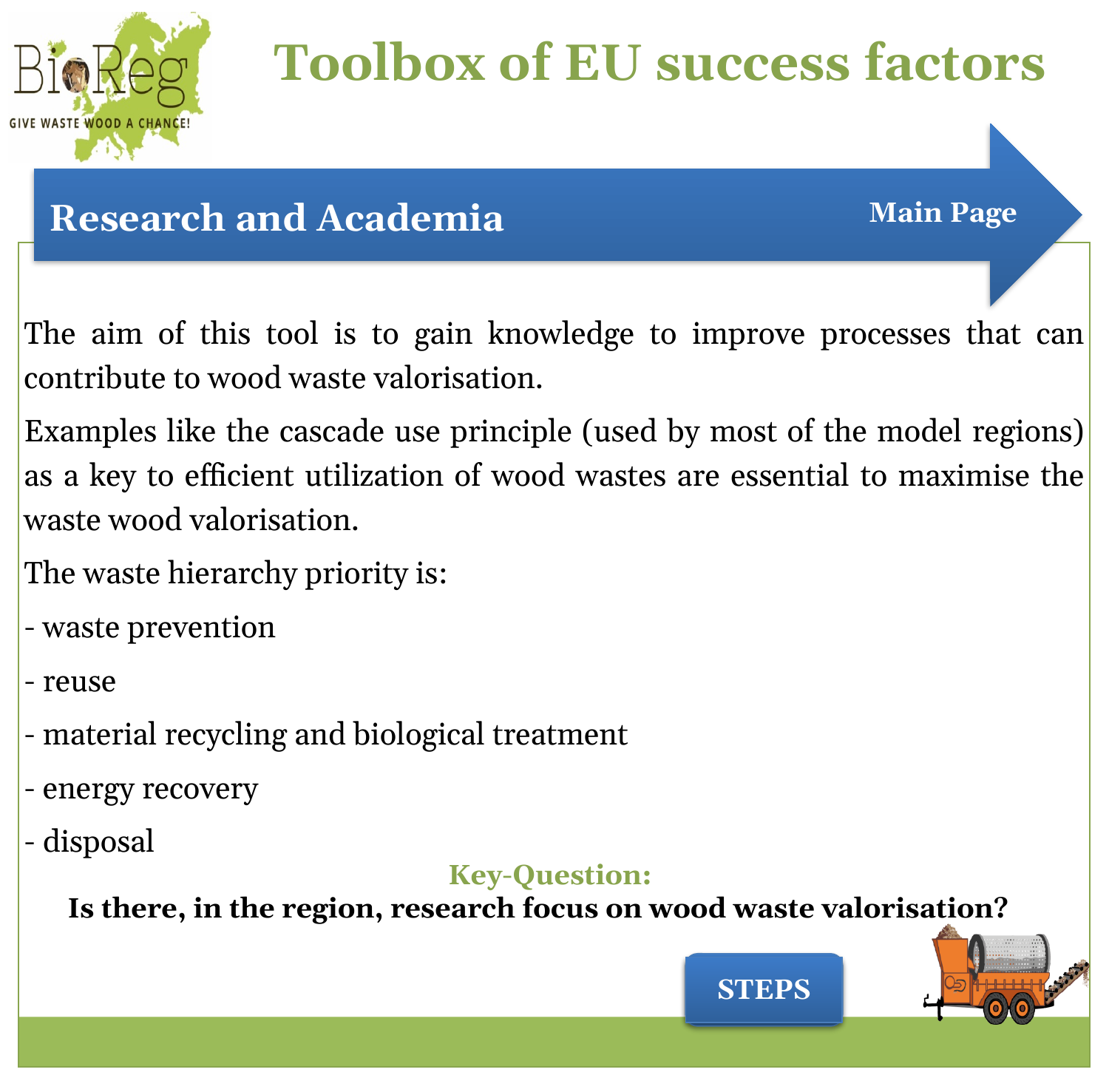

Research and Academia
Main Page

The aim of this tool is to gain knowledge to improve processes that can contribute to wood waste valorisation.
Examples like the cascade use principle (used by most of the model regions) as a key to efficient utilization of wood wastes are essential to maximise the waste wood valorisation.
The waste hierarchy priority is:
- waste prevention
- reuse
- material recycling and biological treatment
- energy recovery
- disposal
Key-Question:
Is there, in the region, research focus on wood waste valorisation?

STEPS